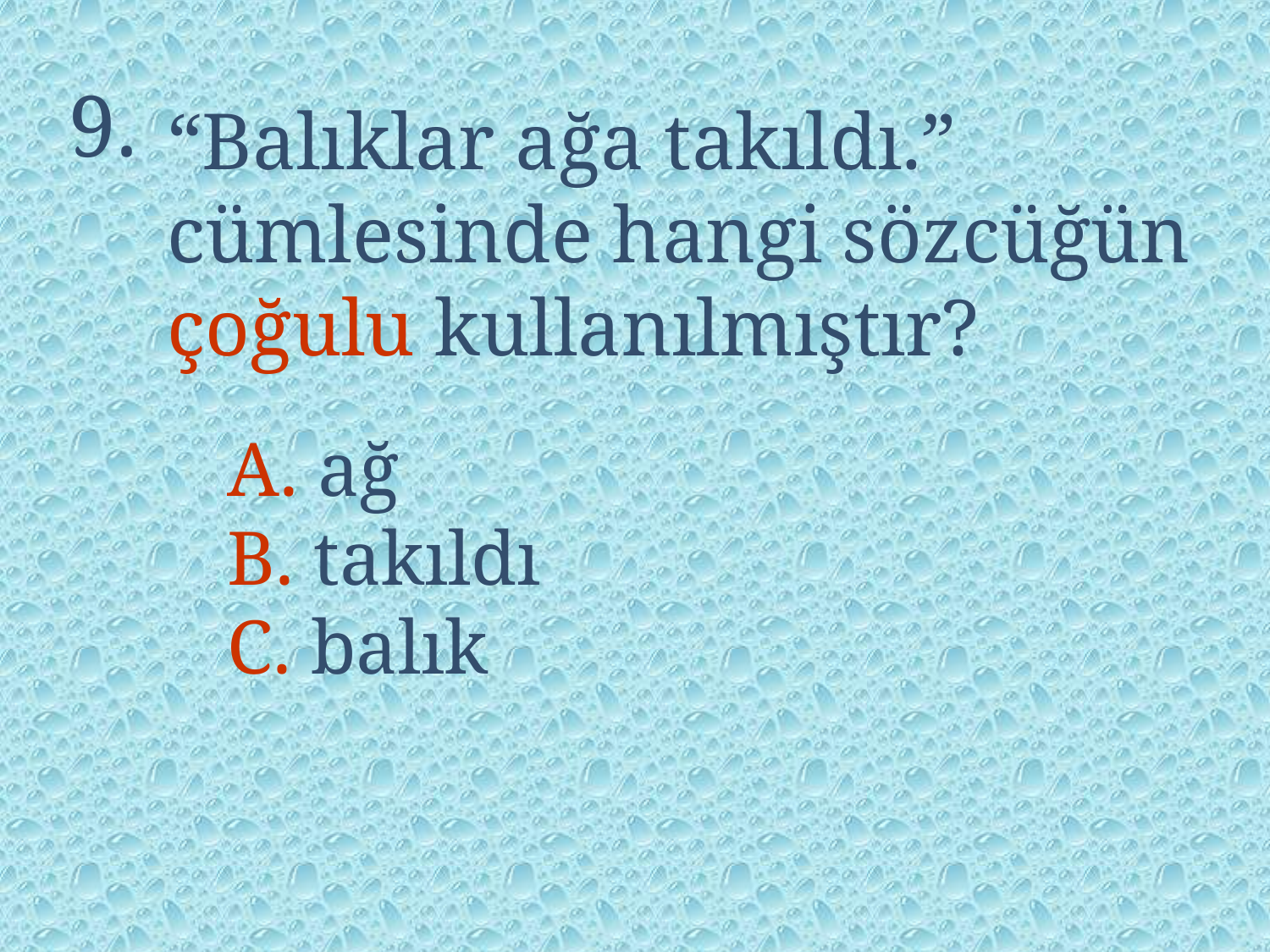

9.
“Balıklar ağa takıldı.” cümlesinde hangi sözcüğün çoğulu kullanılmıştır?
A. ağ
B. takıldı
C. balık